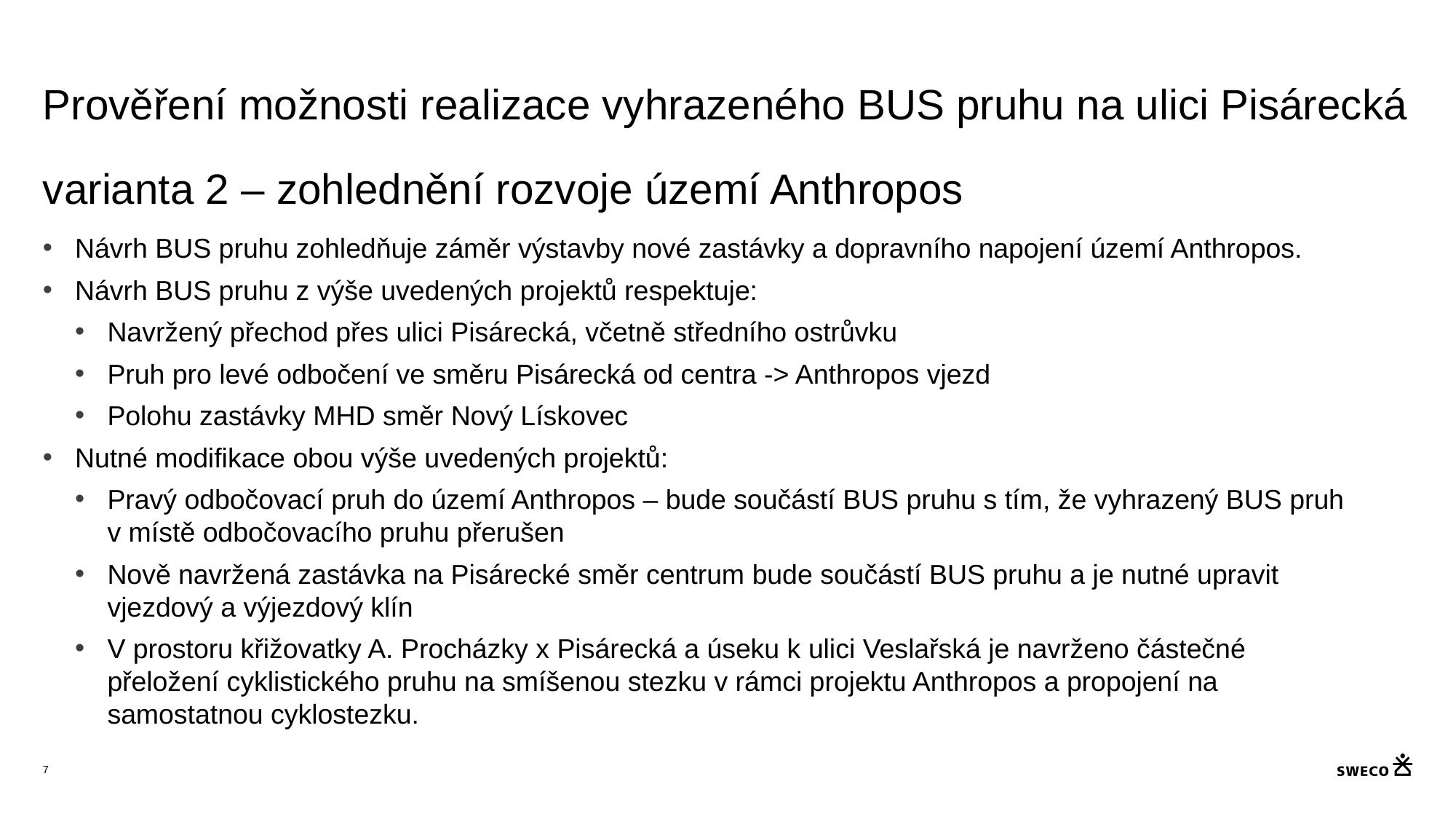

# Prověření možnosti realizace vyhrazeného BUS pruhu na ulici Pisárecká varianta 2 – zohlednění rozvoje území Anthropos
Návrh BUS pruhu zohledňuje záměr výstavby nové zastávky a dopravního napojení území Anthropos.
Návrh BUS pruhu z výše uvedených projektů respektuje:
Navržený přechod přes ulici Pisárecká, včetně středního ostrůvku
Pruh pro levé odbočení ve směru Pisárecká od centra -> Anthropos vjezd
Polohu zastávky MHD směr Nový Lískovec
Nutné modifikace obou výše uvedených projektů:
Pravý odbočovací pruh do území Anthropos – bude součástí BUS pruhu s tím, že vyhrazený BUS pruh v místě odbočovacího pruhu přerušen
Nově navržená zastávka na Pisárecké směr centrum bude součástí BUS pruhu a je nutné upravit vjezdový a výjezdový klín
V prostoru křižovatky A. Procházky x Pisárecká a úseku k ulici Veslařská je navrženo částečné přeložení cyklistického pruhu na smíšenou stezku v rámci projektu Anthropos a propojení na samostatnou cyklostezku.

7